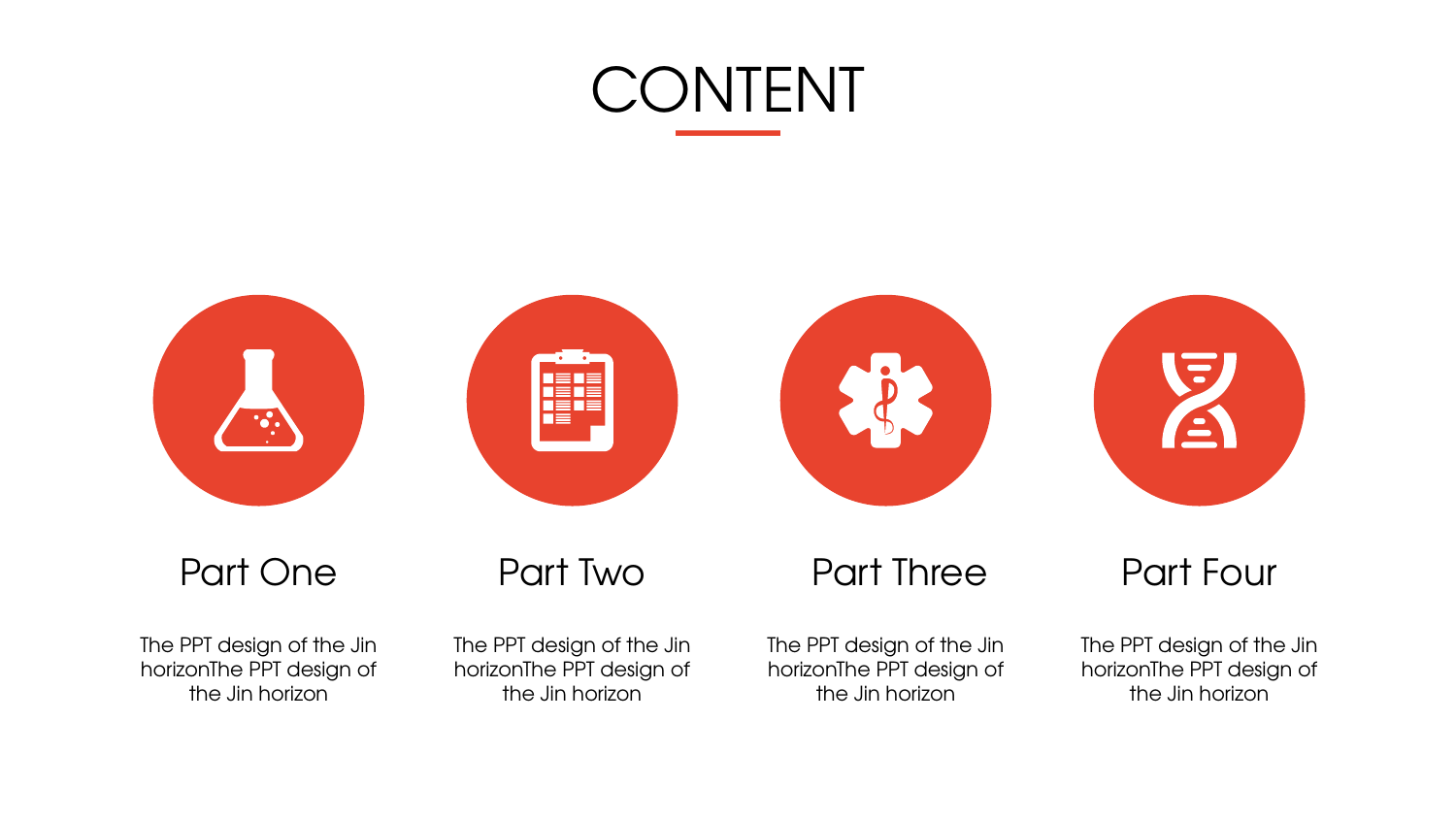

CONTENT

Part Two
The PPT design of the Jin horizonThe PPT design of the Jin horizon
Part Four
The PPT design of the Jin horizonThe PPT design of the Jin horizon
Part Three
The PPT design of the Jin horizonThe PPT design of the Jin horizon
Part One
The PPT design of the Jin horizonThe PPT design of the Jin horizon